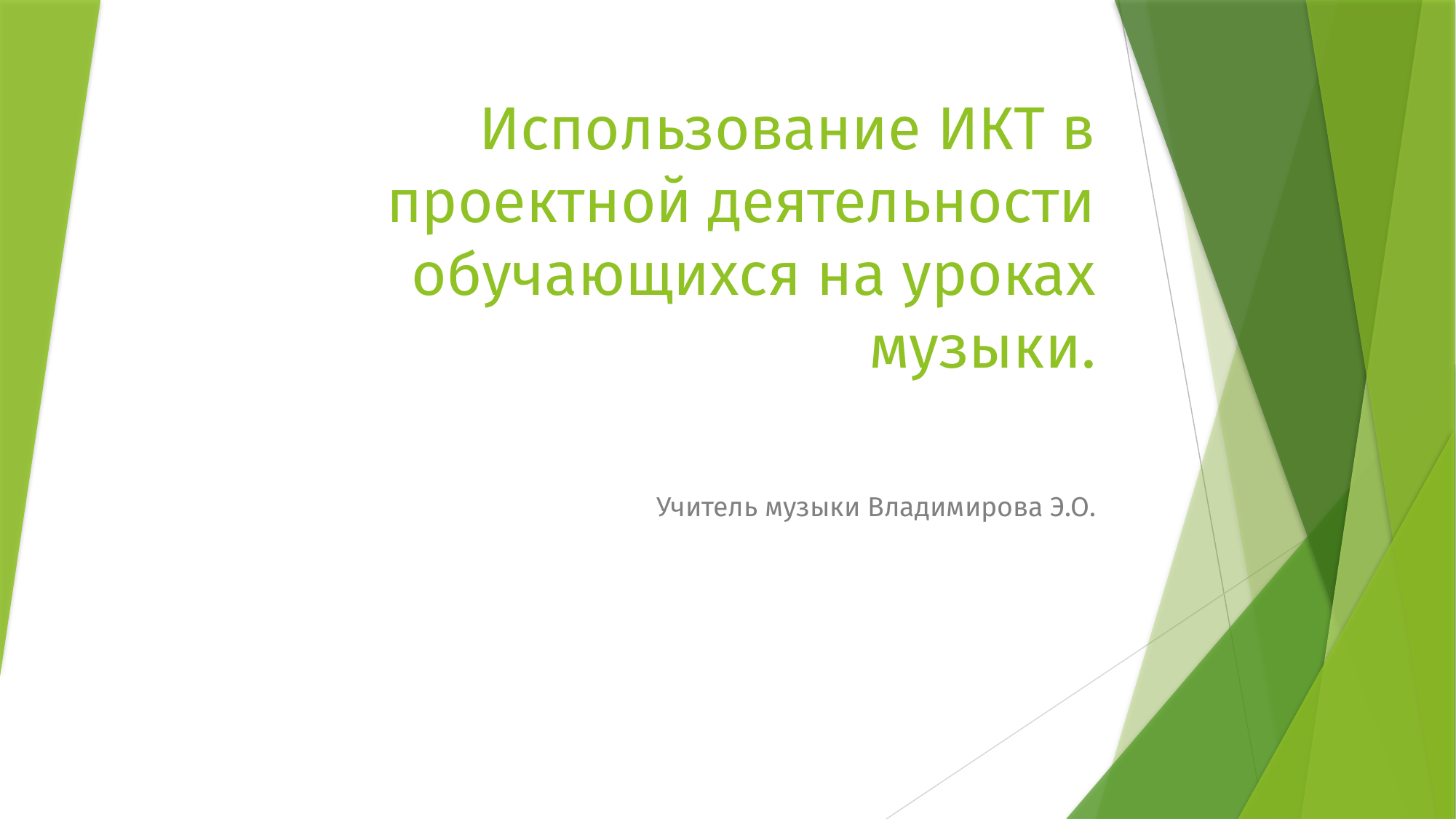

# Использование ИКТ в проектной деятельности обучающихся на уроках музыки.
Учитель музыки Владимирова Э.О.